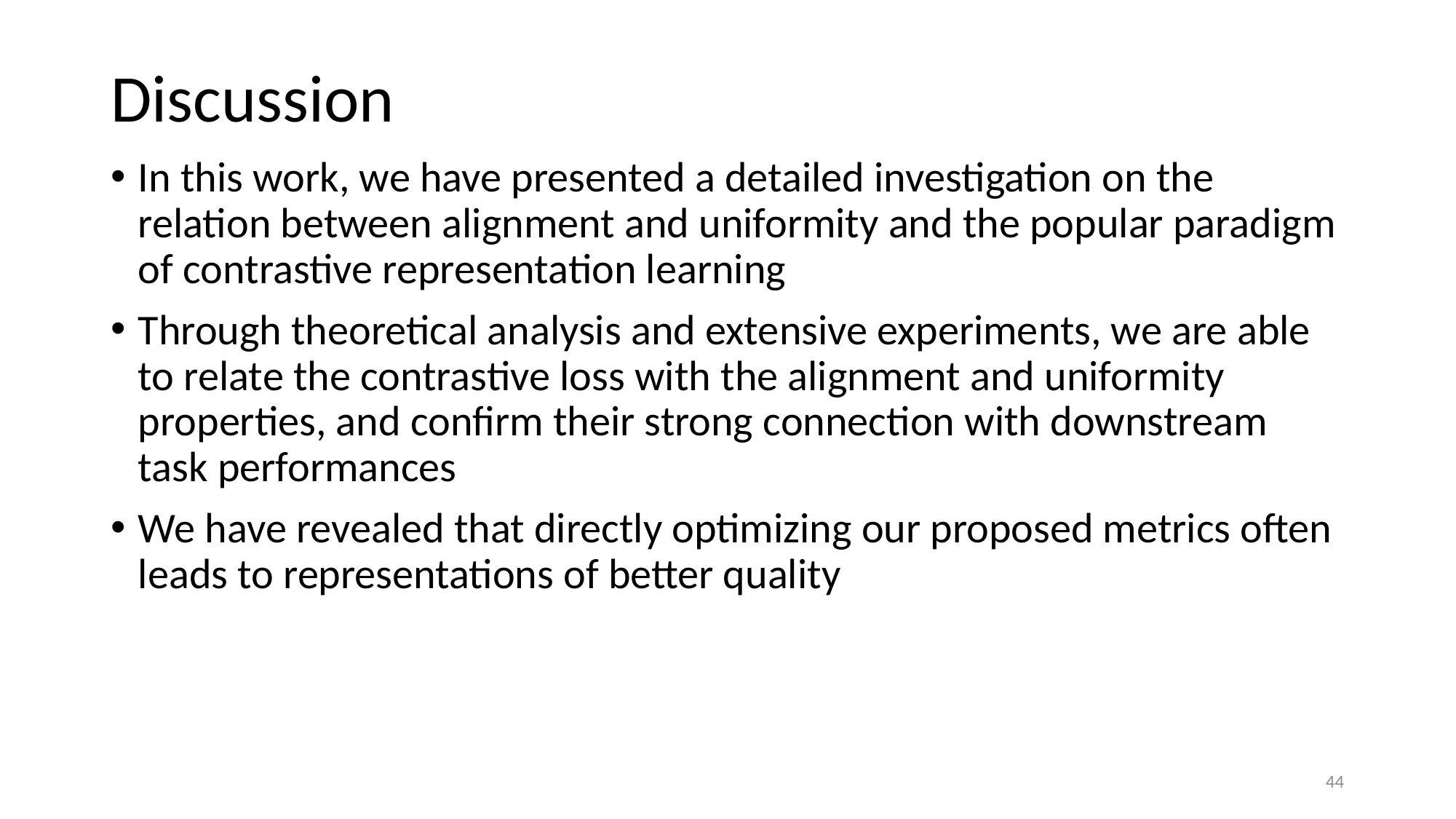

# Discussion
In this work, we have presented a detailed investigation on the relation between alignment and uniformity and the popular paradigm of contrastive representation learning
Through theoretical analysis and extensive experiments, we are able to relate the contrastive loss with the alignment and uniformity properties, and confirm their strong connection with downstream task performances
We have revealed that directly optimizing our proposed metrics often leads to representations of better quality

44